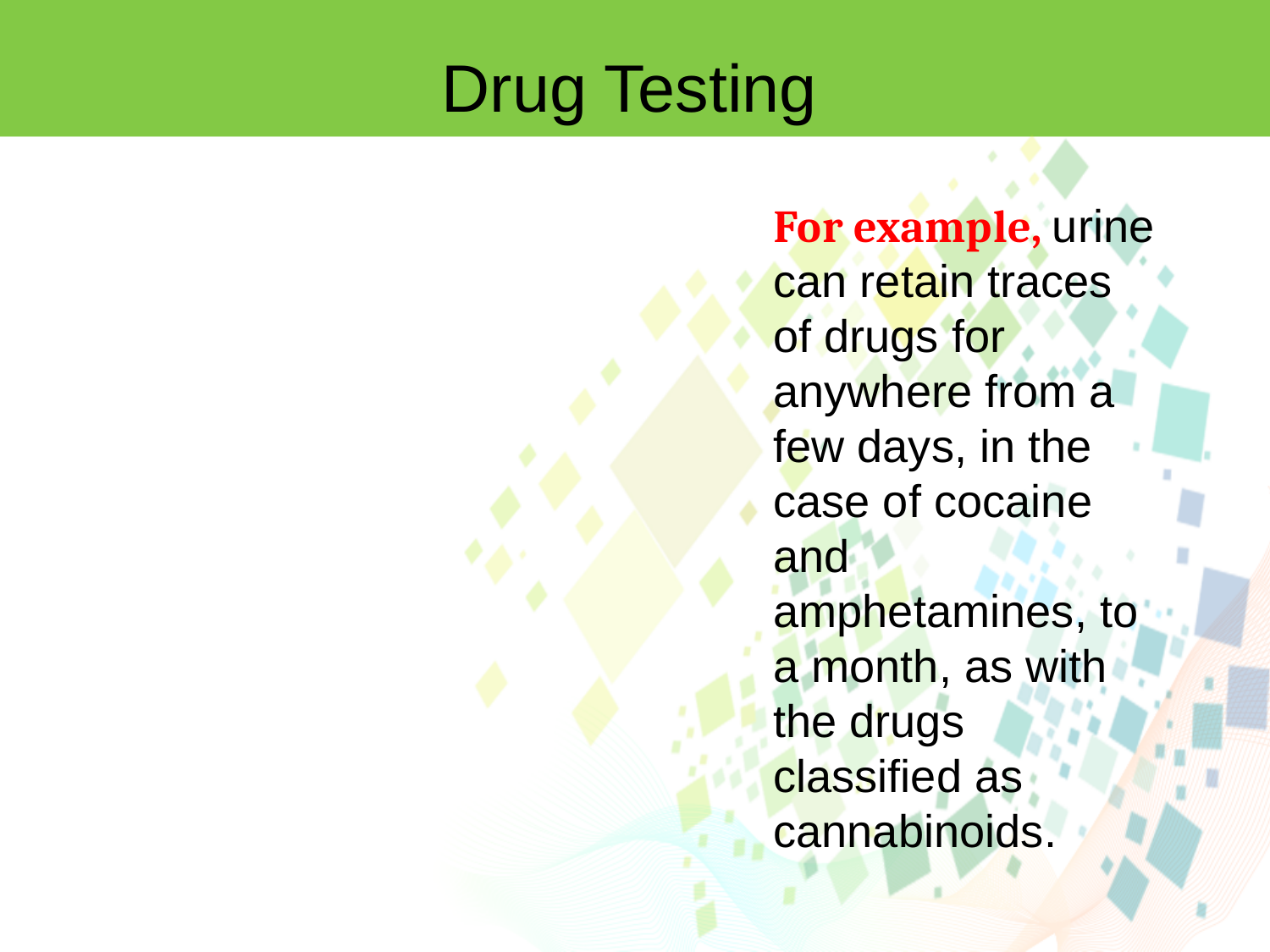

Drug Testing
For example, urine can retain traces of drugs for anywhere from a few days, in the case of cocaine and amphetamines, to a month, as with the drugs classiﬁed as cannabinoids.